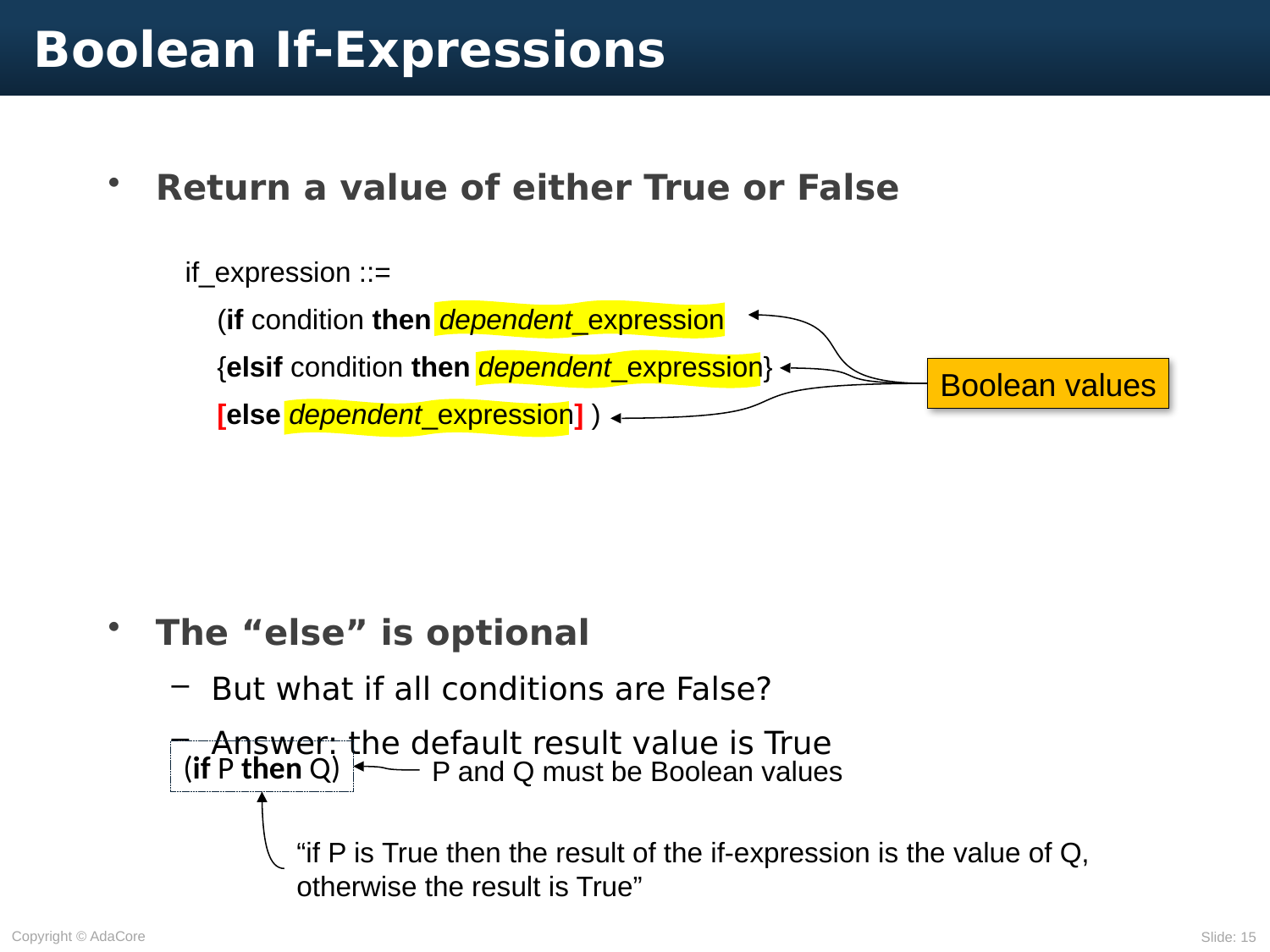

# Boolean If-Expressions
Return a value of either True or False

The “else” is optional
But what if all conditions are False?
Answer: the default result value is True
if_expression ::=
	(if condition then dependent_expression
	{elsif condition then dependent_expression}
	[else dependent_expression] )

Boolean values

(if P then Q)
P and Q must be Boolean values
“if P is True then the result of the if-expression is the value of Q, otherwise the result is True”